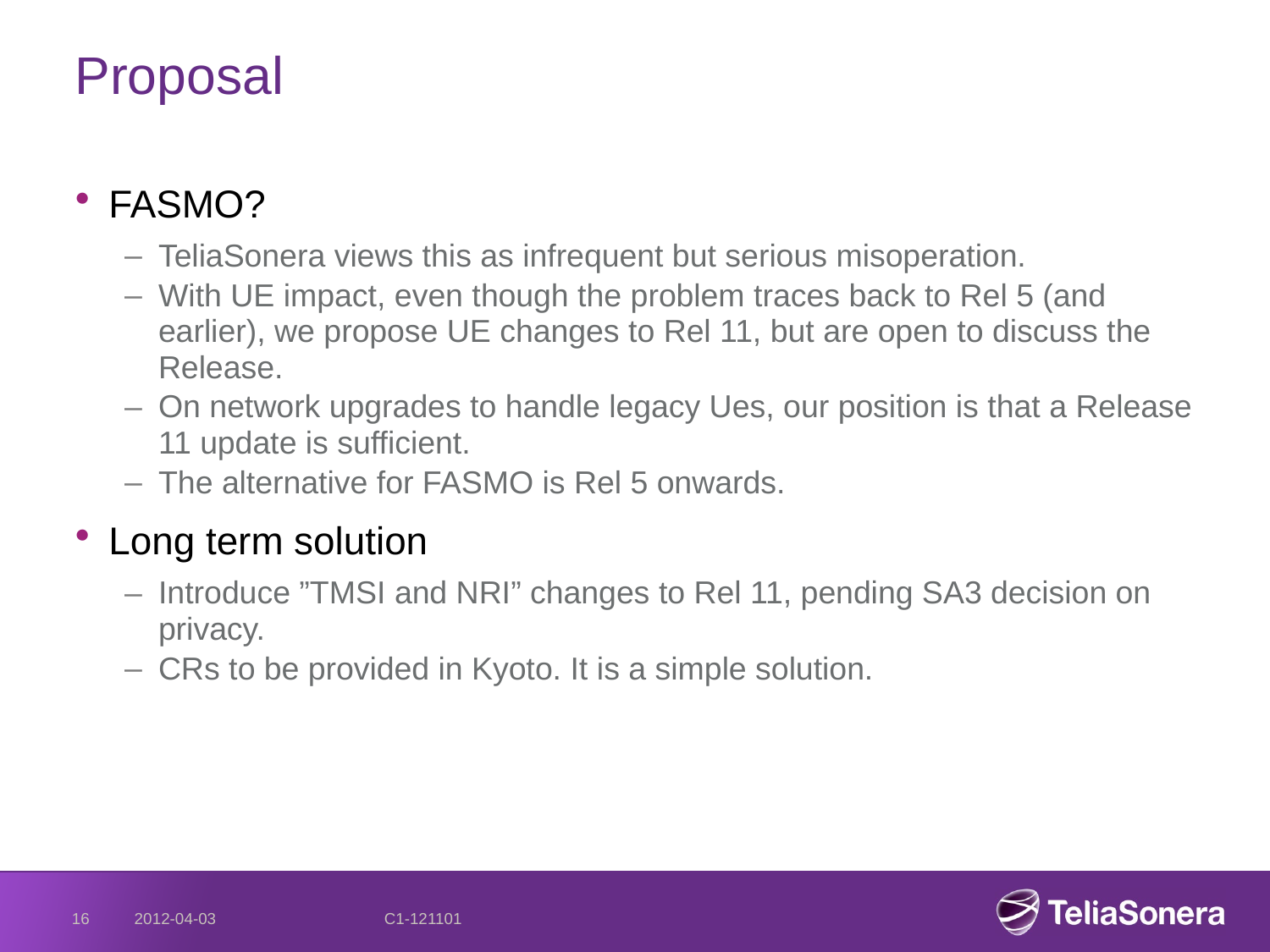

# Proposal
FASMO?
TeliaSonera views this as infrequent but serious misoperation.
With UE impact, even though the problem traces back to Rel 5 (and earlier), we propose UE changes to Rel 11, but are open to discuss the Release.
On network upgrades to handle legacy Ues, our position is that a Release 11 update is sufficient.
The alternative for FASMO is Rel 5 onwards.
Long term solution
Introduce ”TMSI and NRI” changes to Rel 11, pending SA3 decision on privacy.
CRs to be provided in Kyoto. It is a simple solution.
16
2012-04-03
C1-121101